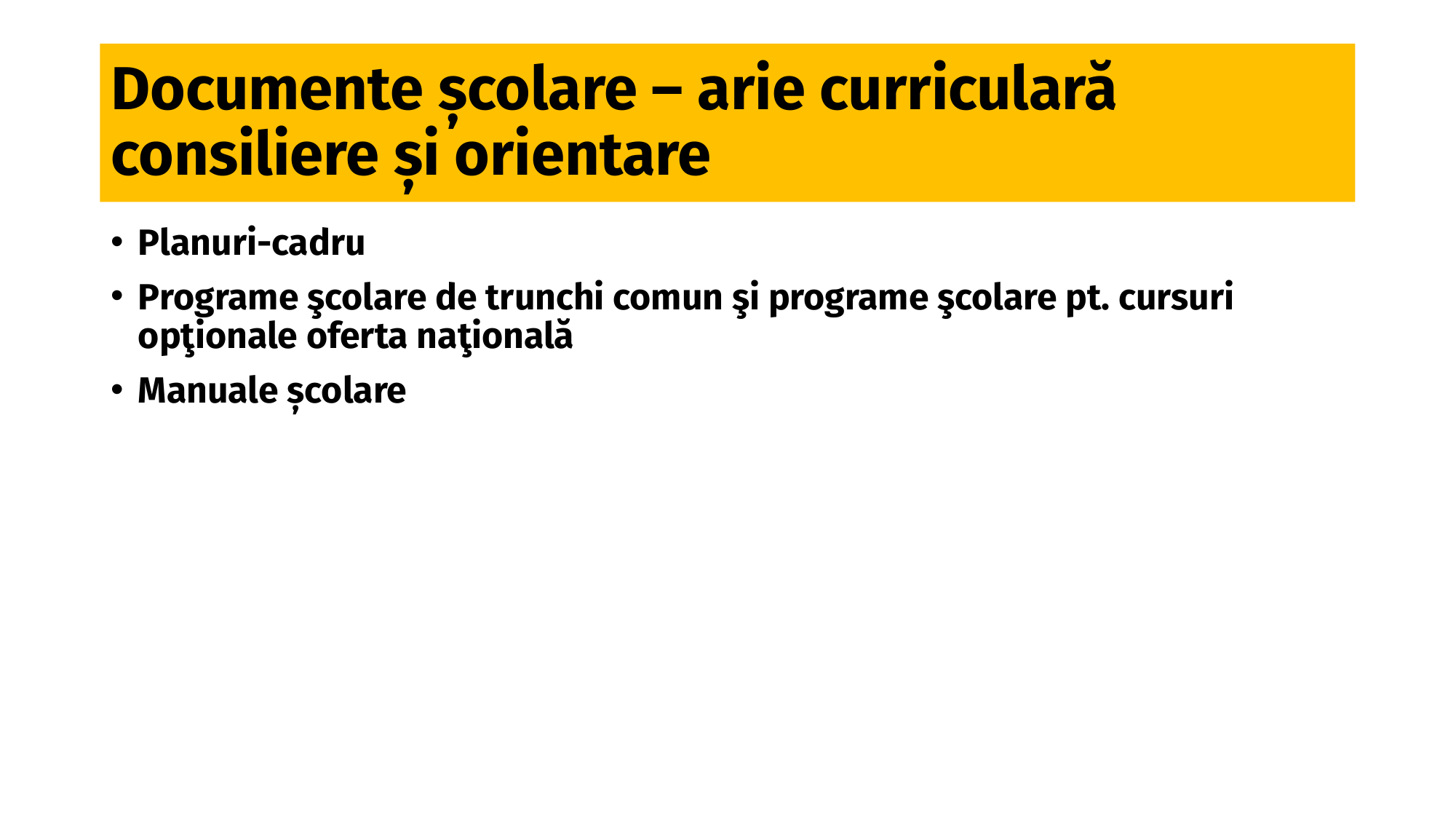

# Documente şcolare – arie curriculară consiliere și orientare
Planuri-cadru
Programe şcolare de trunchi comun şi programe şcolare pt. cursuri opţionale oferta naţională
Manuale şcolare